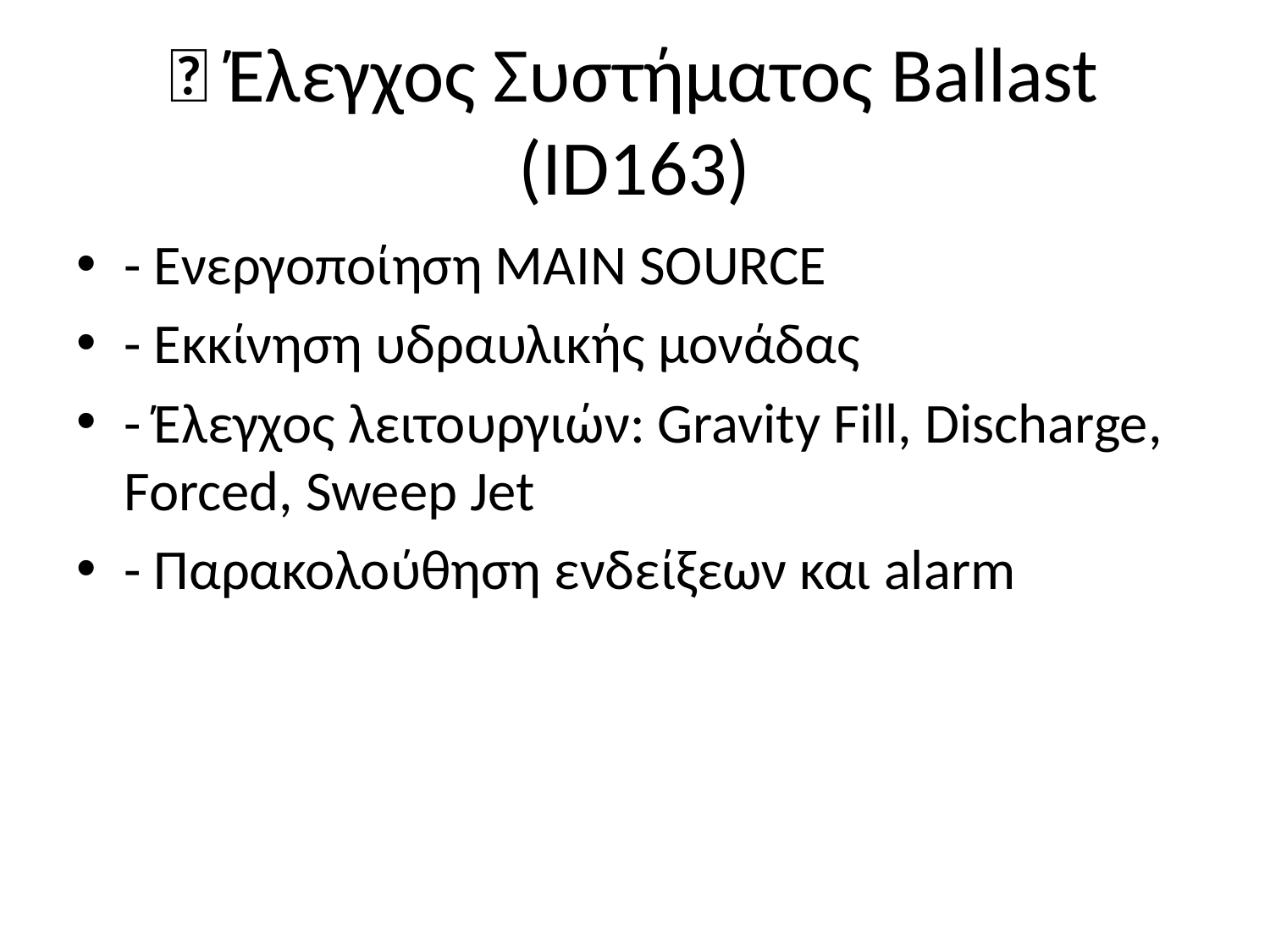

# 🧪 Έλεγχος Συστήματος Ballast (ID163)
- Ενεργοποίηση MAIN SOURCE
- Εκκίνηση υδραυλικής μονάδας
- Έλεγχος λειτουργιών: Gravity Fill, Discharge, Forced, Sweep Jet
- Παρακολούθηση ενδείξεων και alarm